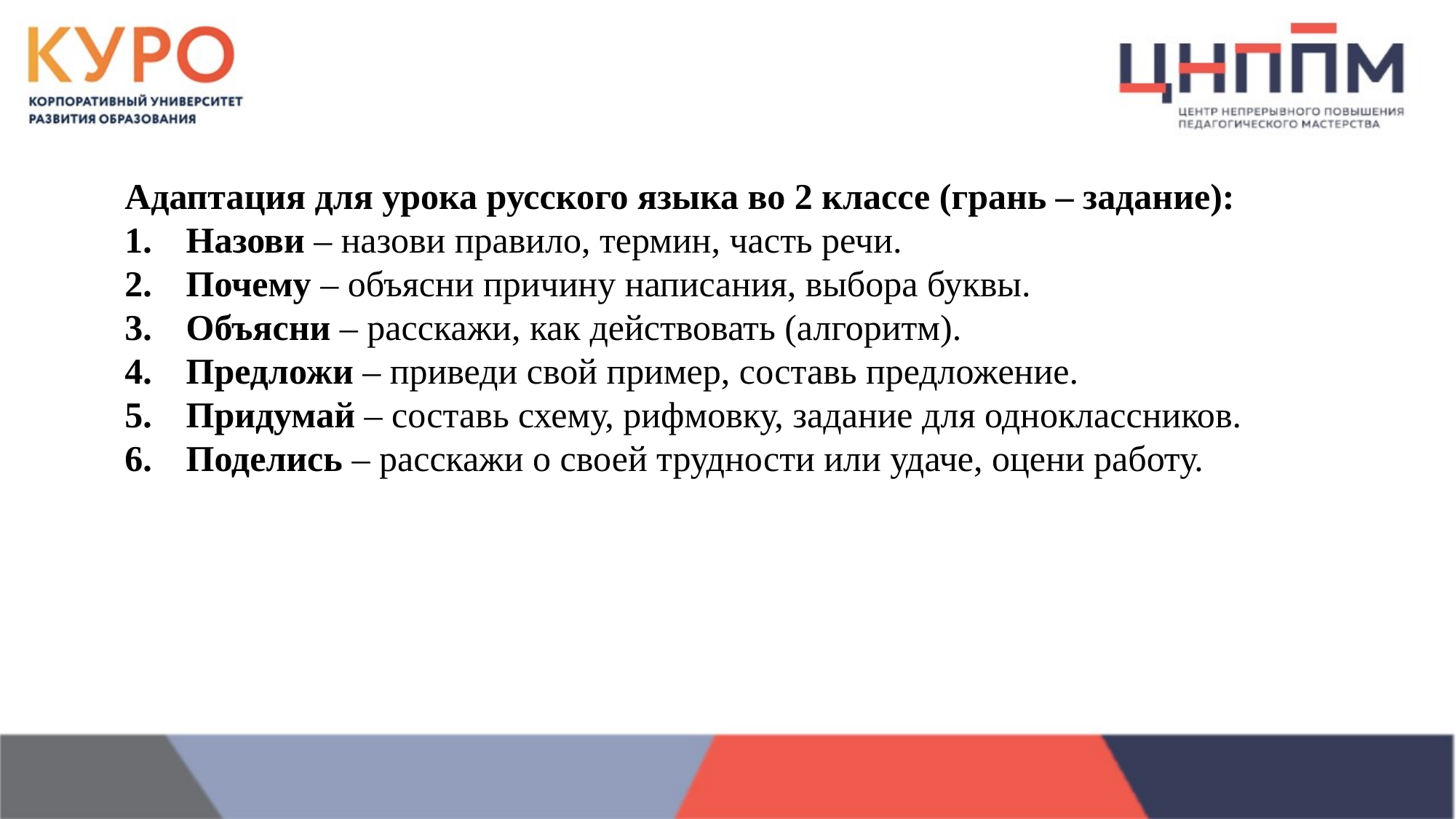

Адаптация для урока русского языка во 2 классе (грань – задание):
Назови – назови правило, термин, часть речи.
Почему – объясни причину написания, выбора буквы.
Объясни – расскажи, как действовать (алгоритм).
Предложи – приведи свой пример, составь предложение.
Придумай – составь схему, рифмовку, задание для одноклассников.
Поделись – расскажи о своей трудности или удаче, оцени работу.